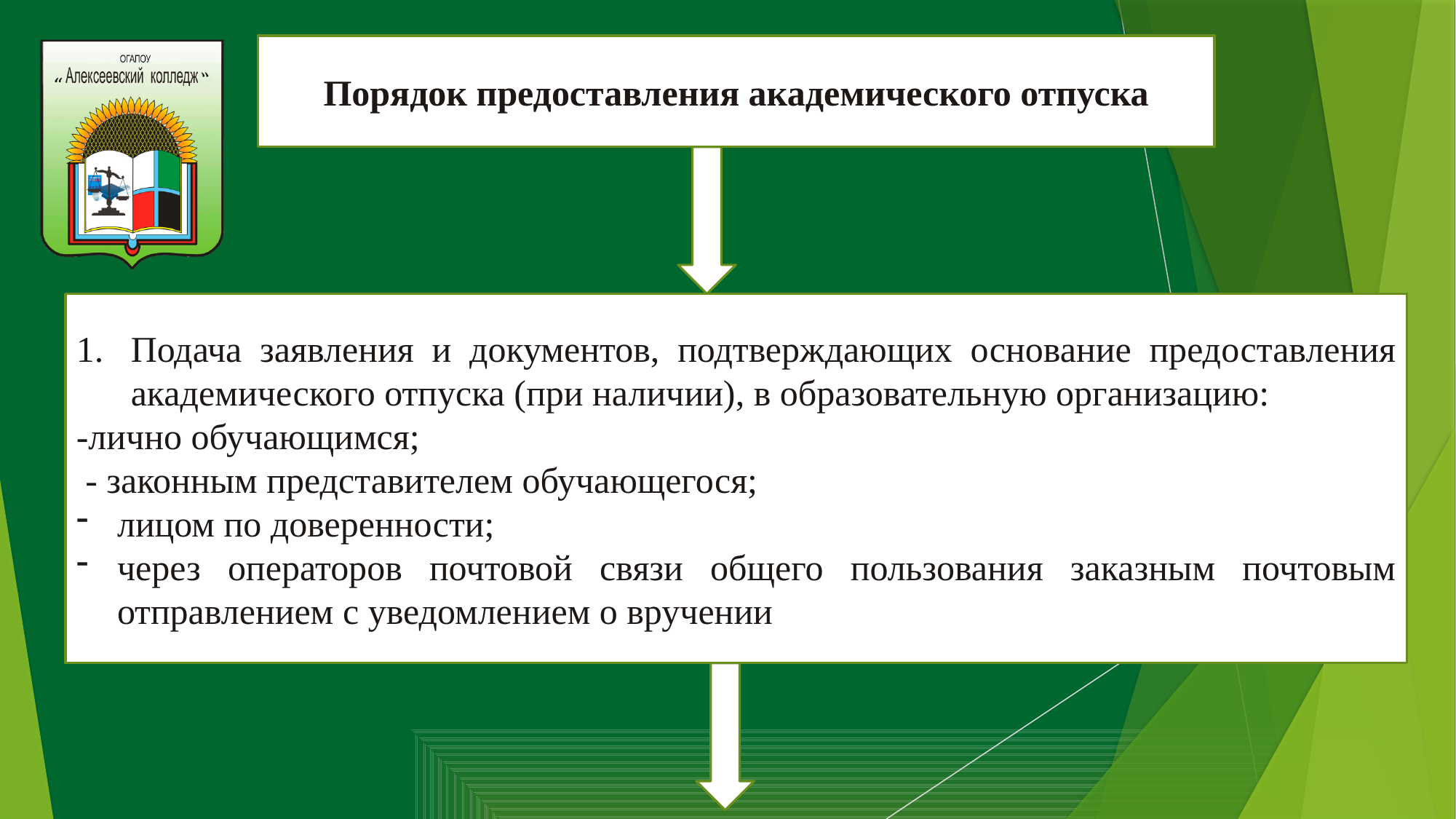

Порядок предоставления академического отпуска

Подача заявления и документов, подтверждающих основание предоставления академического отпуска (при наличии), в образовательную организацию:
-лично обучающимся;
 - законным представителем обучающегося;
лицом по доверенности;
через операторов почтовой связи общего пользования заказным почтовым отправлением с уведомлением о вручении